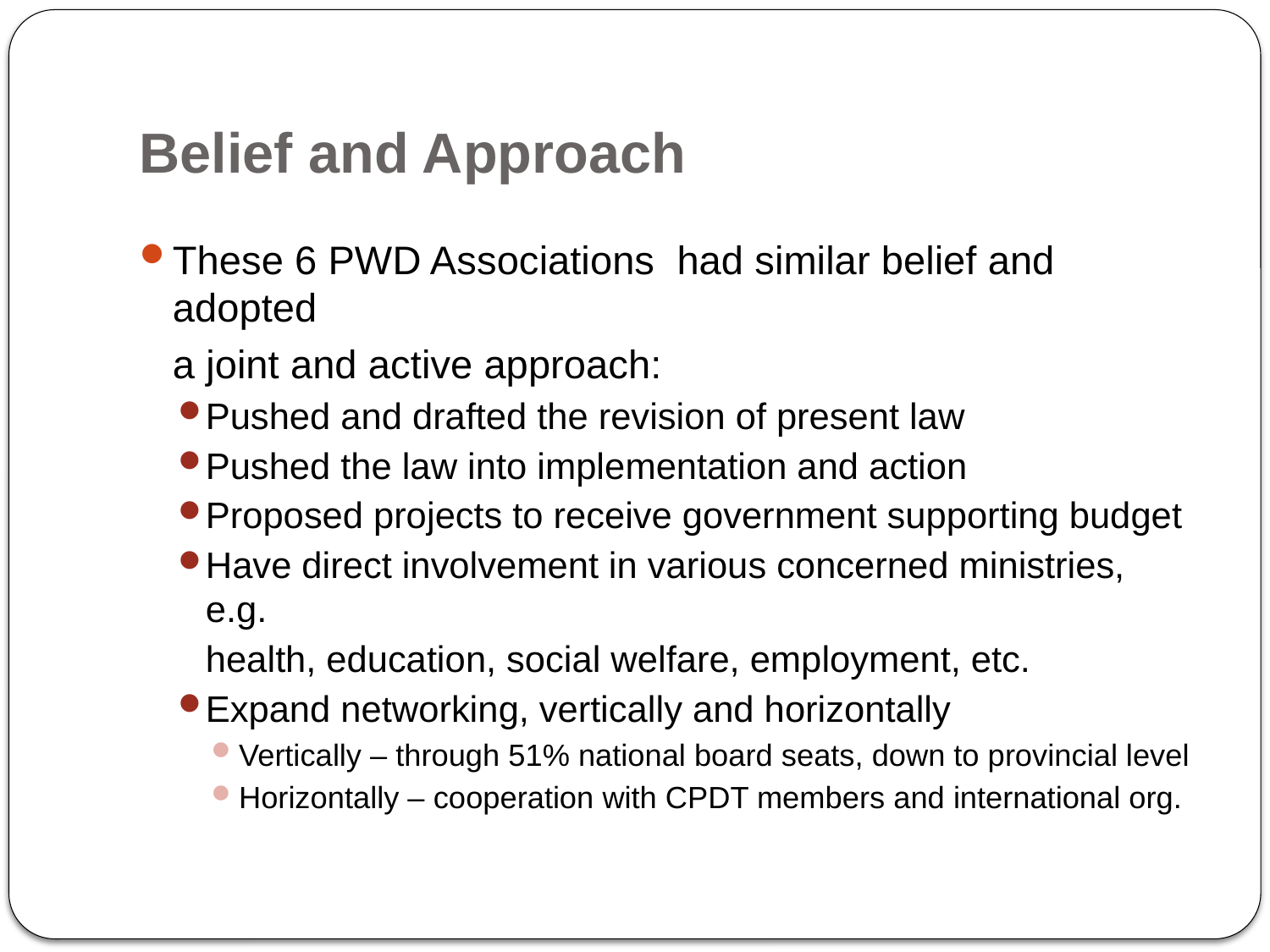

# Belief and Approach
These 6 PWD Associations  had similar belief and adopted
	a joint and active approach:
Pushed and drafted the revision of present law
Pushed the law into implementation and action
Proposed projects to receive government supporting budget
Have direct involvement in various concerned ministries, e.g.
	health, education, social welfare, employment, etc.
Expand networking, vertically and horizontally
Vertically – through 51% national board seats, down to provincial level
Horizontally – cooperation with CPDT members and international org.